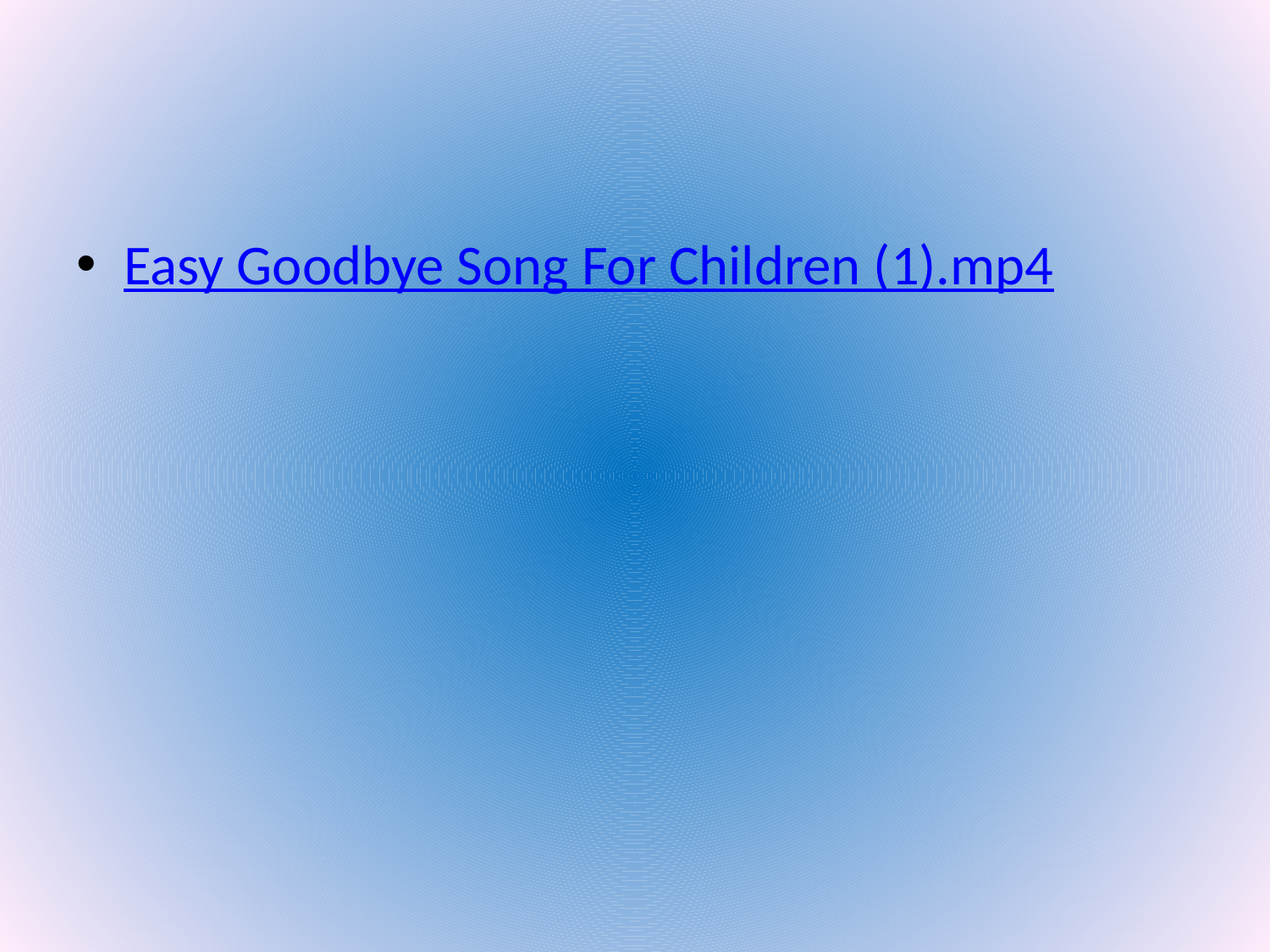

#
Easy Goodbye Song For Children (1).mp4